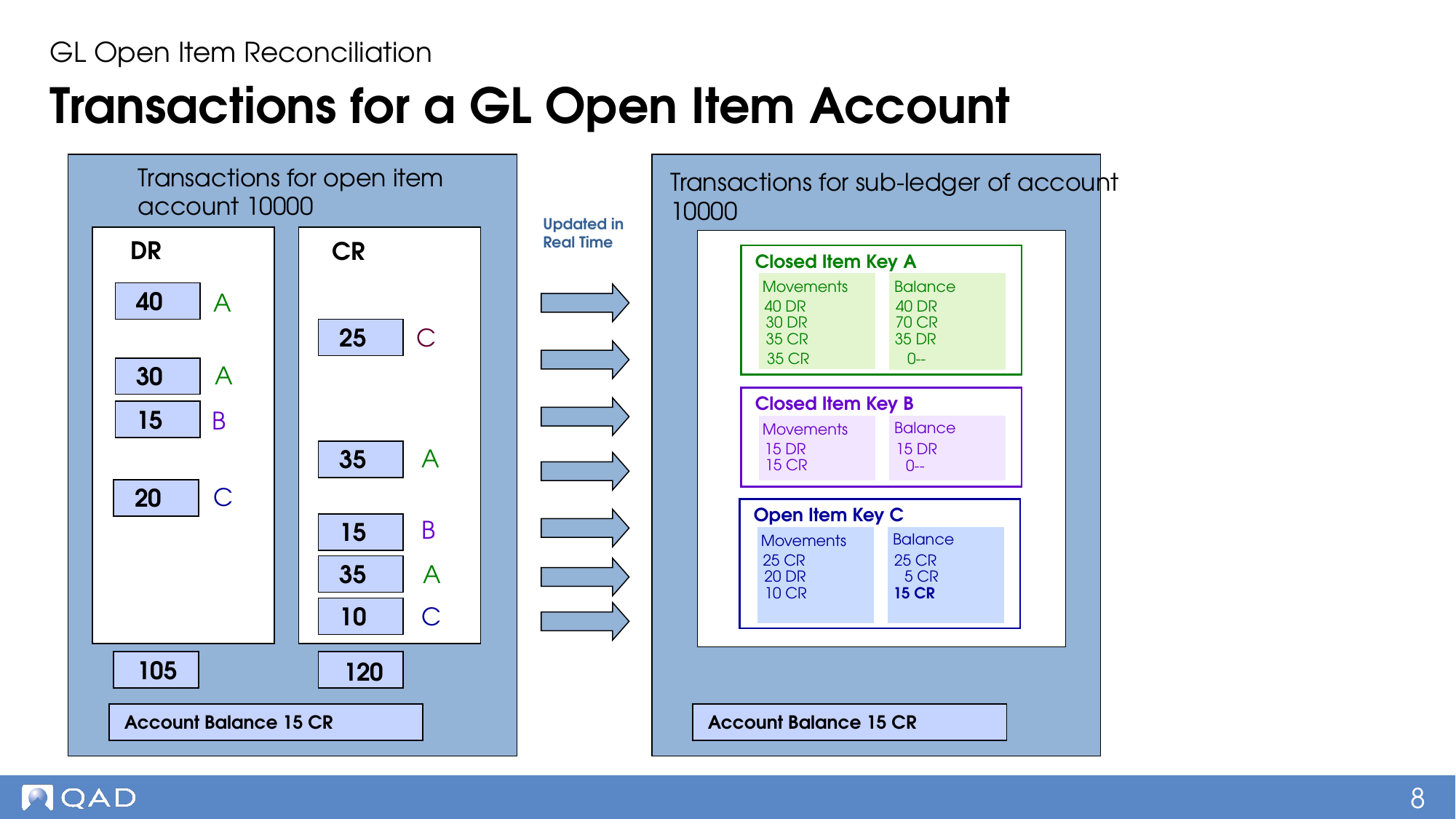

GL Open Item Reconciliation
# Transactions for a GL Open Item Account

Transactions for open item account 10000
Transactions for sub-ledger of account 10000
Updated in Real Time

DR
CR
Closed Item Key A

Movements
Balance

40

A
40 DR
40 DR
30 DR
70 CR

25
C
35 CR
35 DR

35 CR
0--

30
A
Closed Item Key B

15
B

Balance
Movements
15 DR
15 DR

35
A

15 CR
0--

20
C
Open Item Key C

15
B

Balance
Movements
25 CR
25 CR

35

A
20 DR
5 CR
10 CR
15 CR

10
C

105
120

Account Balance 15 CR

Account Balance 15 CR
8